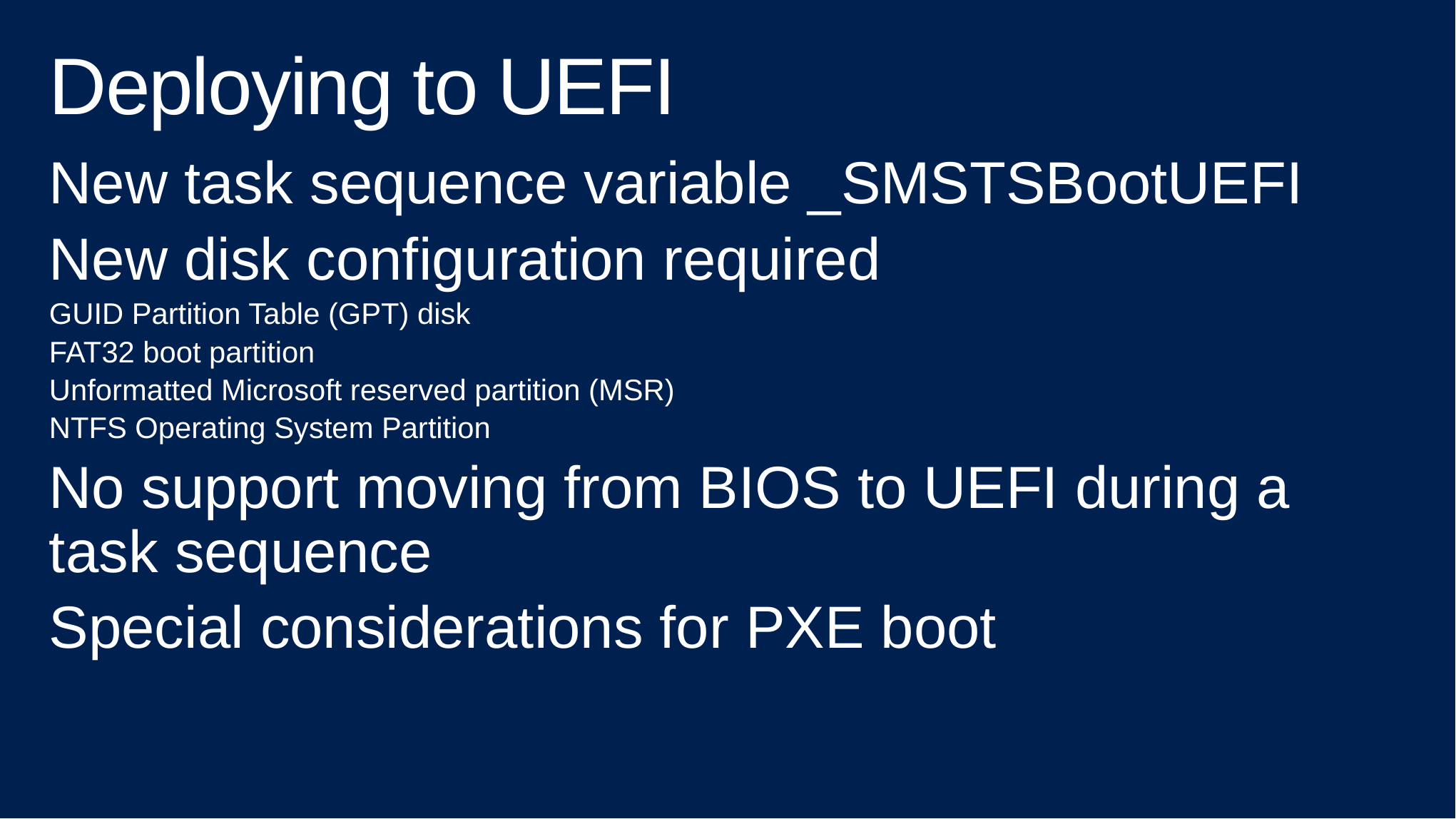

# Deploying to UEFI
New task sequence variable _SMSTSBootUEFI
New disk configuration required
GUID Partition Table (GPT) disk
FAT32 boot partition
Unformatted Microsoft reserved partition (MSR)
NTFS Operating System Partition
No support moving from BIOS to UEFI during a task sequence
Special considerations for PXE boot